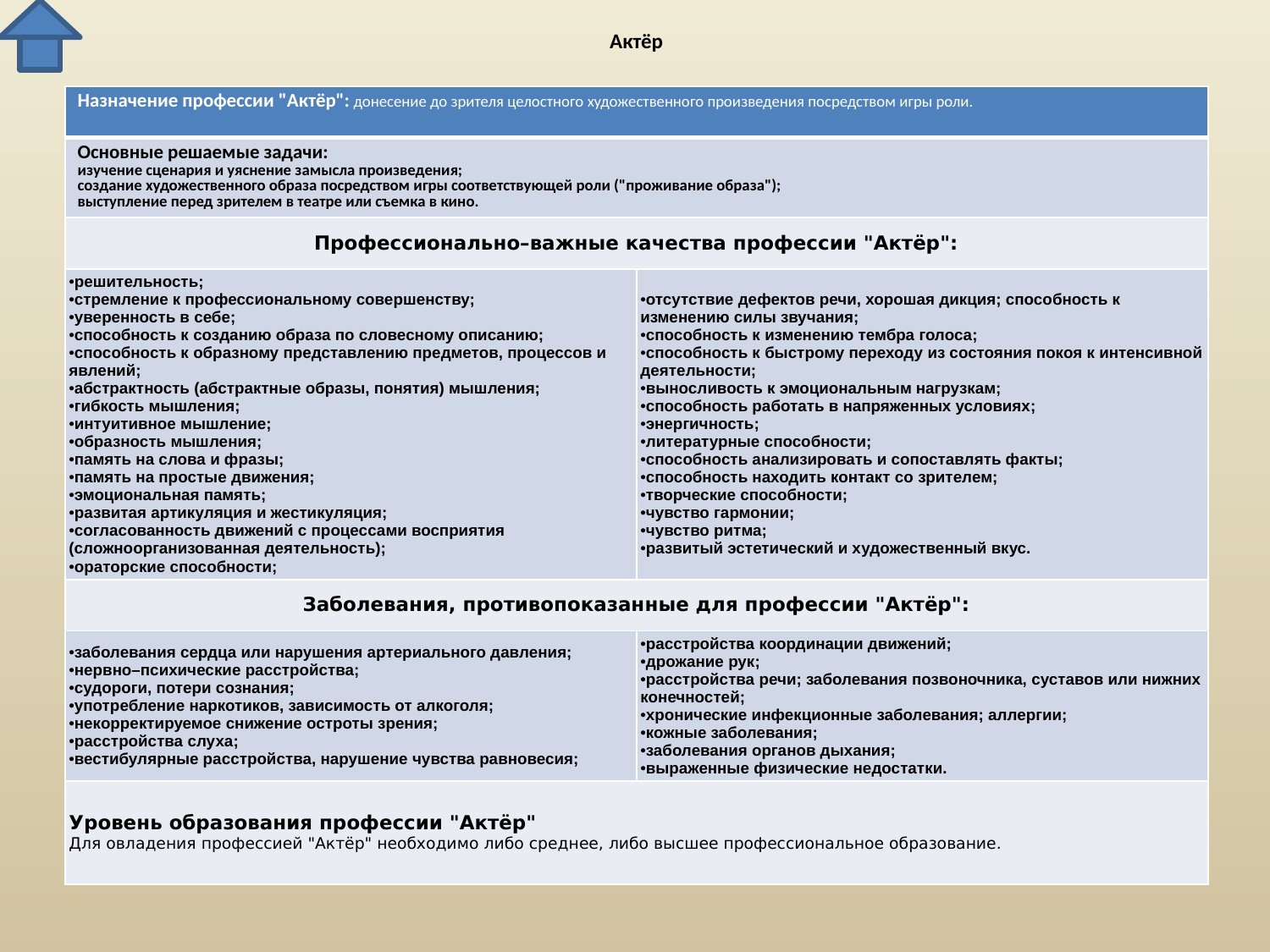

# Актёр
| Назначение профессии "Актёр": донесение до зрителя целостного художественного произведения посредством игры роли. |  |
| --- | --- |
| Основные решаемые задачи: изучение сценария и уяснение замысла произведения; создание художественного образа посредством игры соответствующей роли ("проживание образа"); выступление перед зрителем в театре или съемка в кино. |  |
| Профессионально–важные качества профессии "Актёр": |  |
| решительность; стремление к профессиональному совершенству; уверенность в себе; способность к созданию образа по словесному описанию; способность к образному представлению предметов, процессов и явлений; абстрактность (абстрактные образы, понятия) мышления; гибкость мышления; интуитивное мышление; образность мышления; память на слова и фразы; память на простые движения; эмоциональная память; развитая артикуляция и жестикуляция; согласованность движений с процессами восприятия (сложноорганизованная деятельность); ораторские способности; | отсутствие дефектов речи, хорошая дикция; способность к изменению силы звучания; способность к изменению тембра голоса; способность к быстрому переходу из состояния покоя к интенсивной деятельности; выносливость к эмоциональным нагрузкам; способность работать в напряженных условиях; энергичность; литературные способности; способность анализировать и сопоставлять факты; способность находить контакт со зрителем; творческие способности; чувство гармонии; чувство ритма; развитый эстетический и художественный вкус. |
| Заболевания, противопоказанные для профессии "Актёр": |  |
| заболевания сердца или нарушения артериального давления; нервно–психические расстройства; судороги, потери сознания; употребление наркотиков, зависимость от алкоголя; некорректируемое снижение остроты зрения; расстройства слуха; вестибулярные расстройства, нарушение чувства равновесия; | расстройства координации движений; дрожание рук; расстройства речи; заболевания позвоночника, суставов или нижних конечностей; хронические инфекционные заболевания; аллергии; кожные заболевания; заболевания органов дыхания; выраженные физические недостатки. |
| Уровень образования профессии "Актёр" Для овладения профессией "Актёр" необходимо либо среднее, либо высшее профессиональное образование. |  |